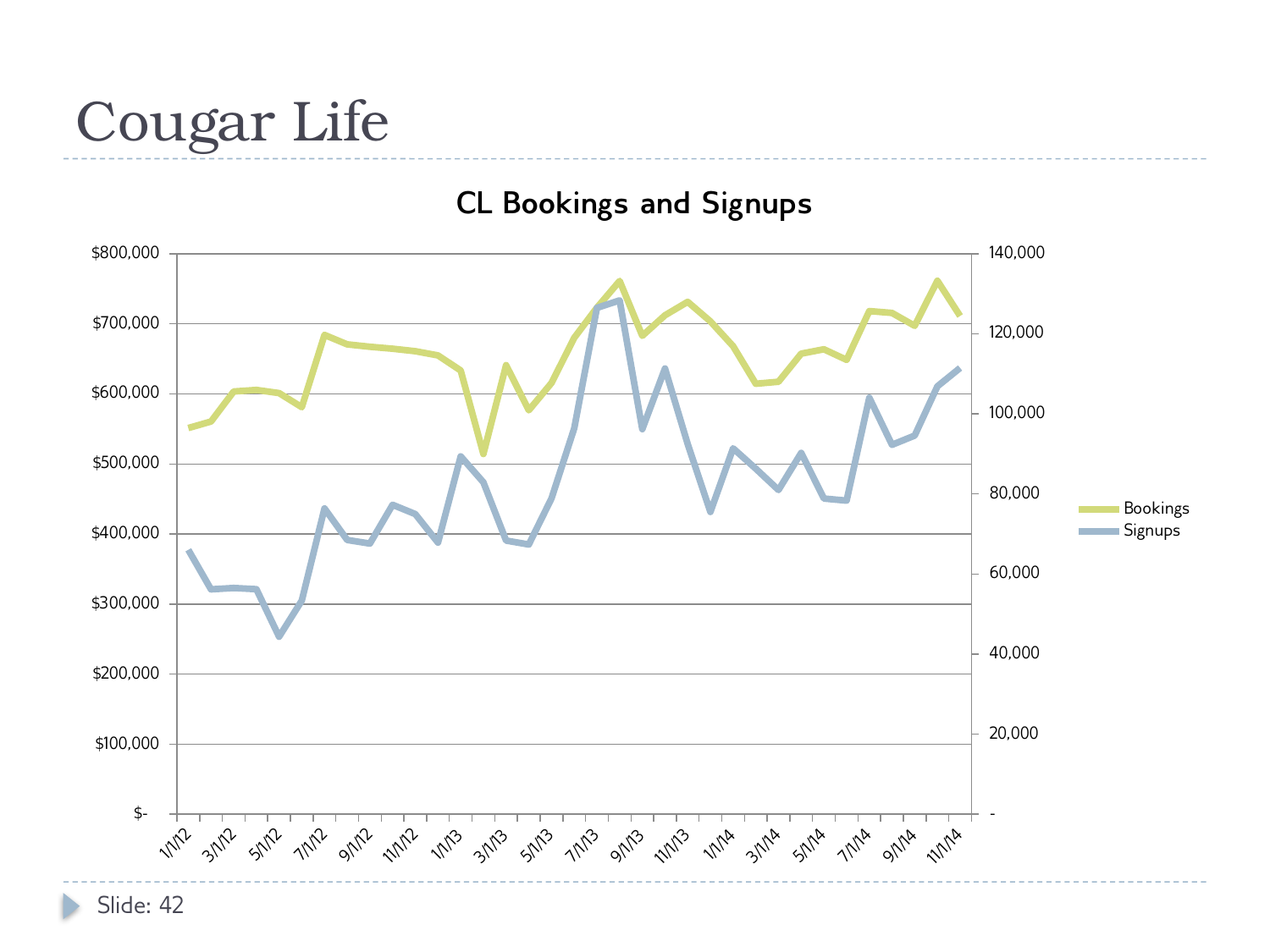

# Cougar Life

### Chart: CL Bookings and Signups

| Category | Bookings | Signups |
|---|---|---|
| 40909.0 | 551220.7816 | 66033.0 |
| 40940.0 | 560552.7579 | 56161.0 |
| 40969.0 | 603409.3442 | 56501.0 |
| 41000.0 | 605616.465 | 56201.0 |
| 41030.0 | 601090.1164 | 44336.0 |
| 41061.0 | 581007.5142999999 | 53359.0 |
| 41091.0 | 684136.2638 | 76384.0 |
| 41122.0 | 670659.1072 | 68490.0 |
| 41153.0 | 667257.1882999999 | 67600.0 |
| 41183.0 | 664415.5675 | 77290.0 |
| 41214.0 | 660865.4717 | 74969.0 |
| 41244.0 | 654911.2439 | 67829.0 |
| 41275.0 | 633309.7368 | 89386.0 |
| 41306.0 | 514136.8687999999 | 82917.0 |
| 41334.0 | 640984.7041999999 | 68352.0 |
| 41365.0 | 576593.5149 | 67354.0 |
| 41395.0 | 615532.2627 | 78886.0 |
| 41426.0 | 680088.3452 | 96407.0 |
| 41456.0 | 723024.1170999999 | 126492.0 |
| 41487.0 | 761171.9247 | 128352.0 |
| 41518.0 | 682838.2378999998 | 96182.0 |
| 41548.0 | 712177.5572 | 111336.0 |
| 41579.0 | 731368.5421 | 92468.0 |
| 41609.0 | 703426.9806 | 75515.0 |
| 41640.0 | 668050.5672 | 91395.0 |
| 41671.0 | 614456.9784 | 86304.0 |
| 41699.0 | 617304.8576 | 80996.0 |
| 41730.0 | 657397.6743999999 | 90254.0 |
| 41760.0 | 663678.4267 | 78854.0 |
| 41791.0 | 648554.7854 | 78327.0 |
| 41821.0 | 718187.5704999999 | 104047.0 |
| 41852.0 | 715516.296 | 92274.0 |
| 41883.0 | 697144.2162 | 94581.0 |
| 41913.0 | 761437.5578 | 106875.0 |
| 41944.0 | 711134.5375 | 111470.0 |
Slide: 42